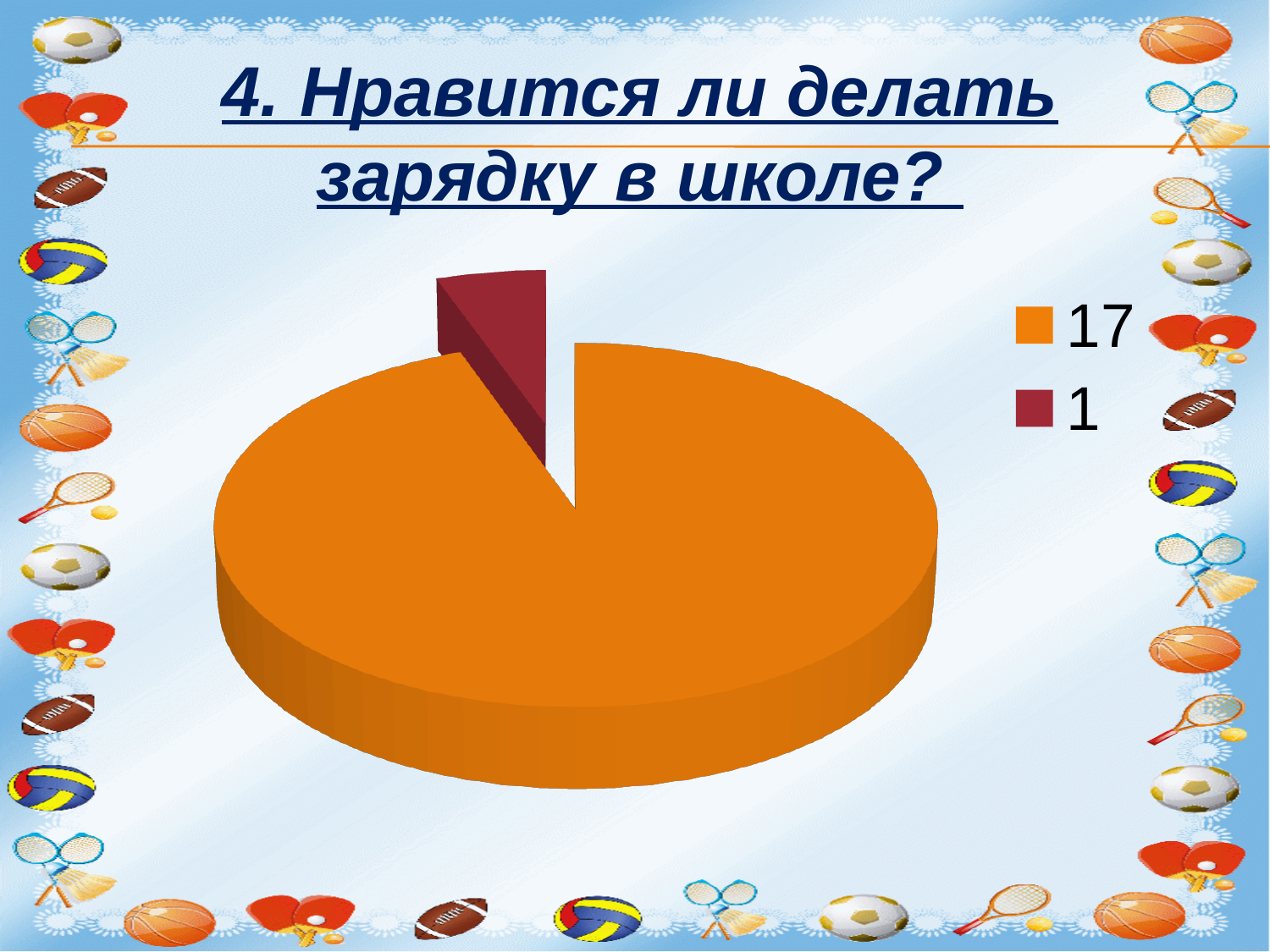

4. Нравится ли делать зарядку в школе?

[unsupported chart]